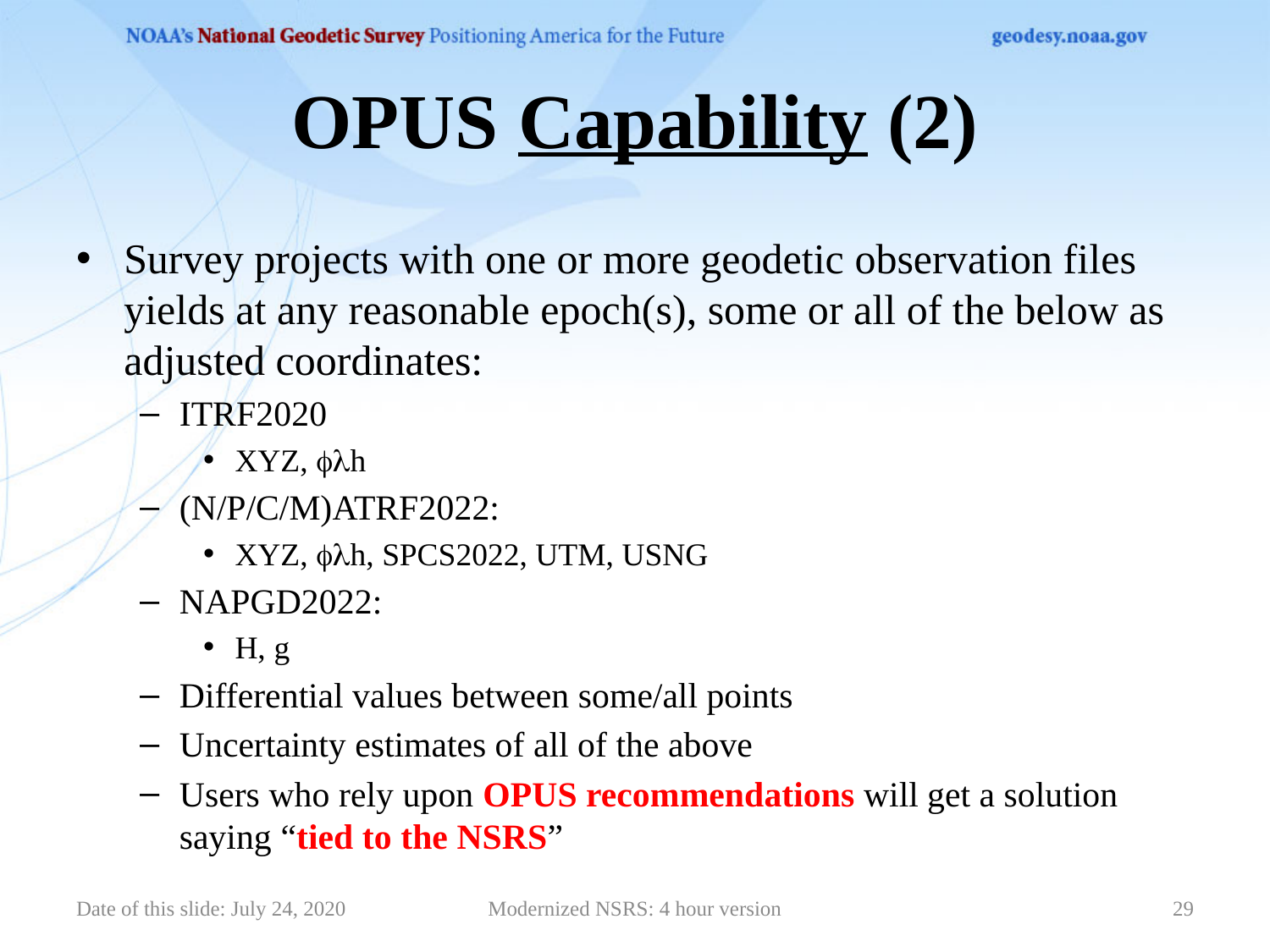

# OPUS Capability (2)
Survey projects with one or more geodetic observation files yields at any reasonable epoch(s), some or all of the below as adjusted coordinates:
ITRF2020
XYZ, φλh
(N/P/C/M)ATRF2022:
XYZ, φλh, SPCS2022, UTM, USNG
NAPGD2022:
H, g
Differential values between some/all points
Uncertainty estimates of all of the above
Users who rely upon OPUS recommendations will get a solution saying “tied to the NSRS”
Date of this slide: July 24, 2020
Modernized NSRS: 4 hour version
29